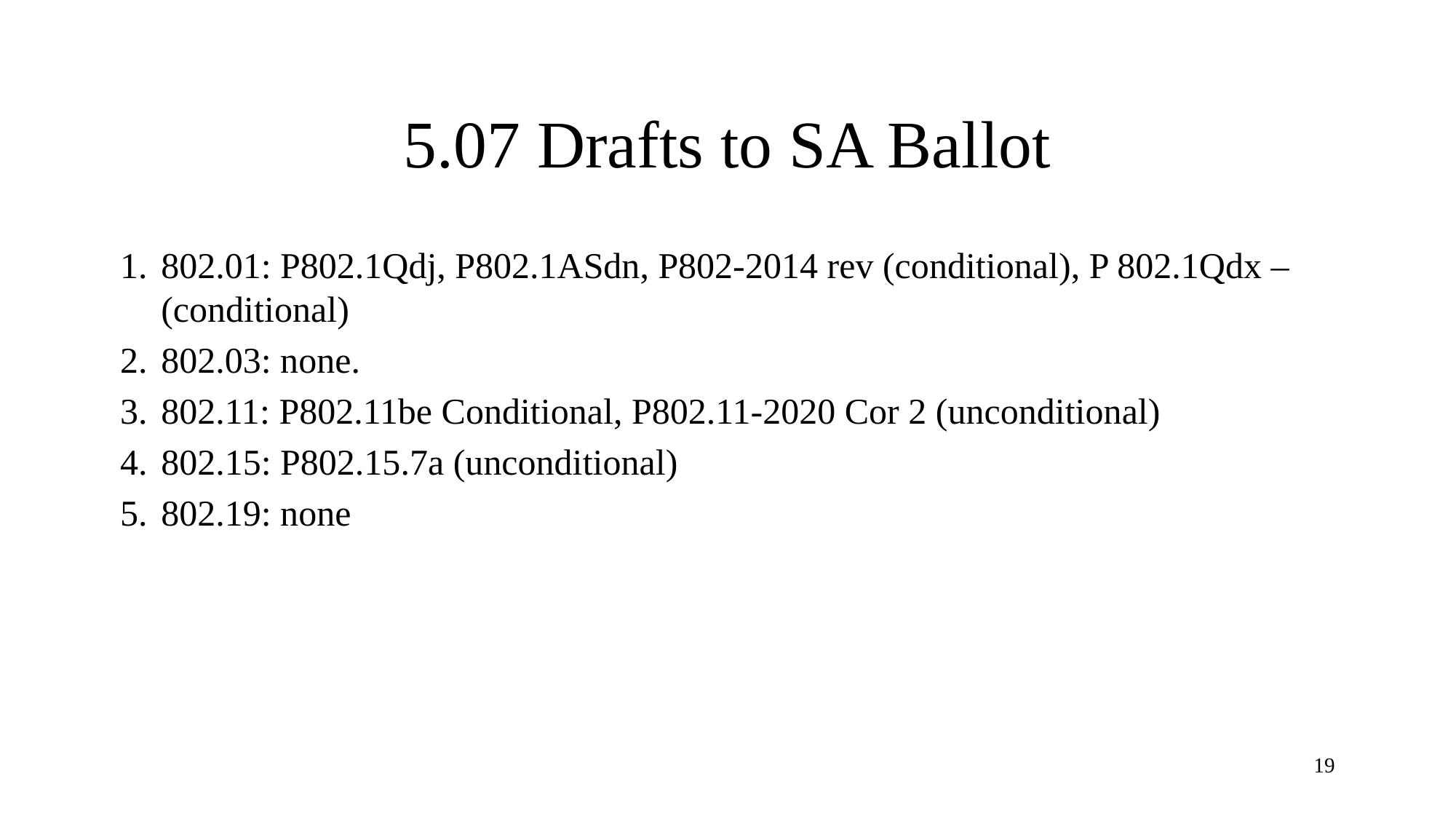

# 5.07 Drafts to SA Ballot
802.01: P802.1Qdj, P802.1ASdn, P802-2014 rev (conditional), P 802.1Qdx –(conditional)
802.03: none.
802.11: P802.11be Conditional, P802.11-2020 Cor 2 (unconditional)
802.15: P802.15.7a (unconditional)
802.19: none

19